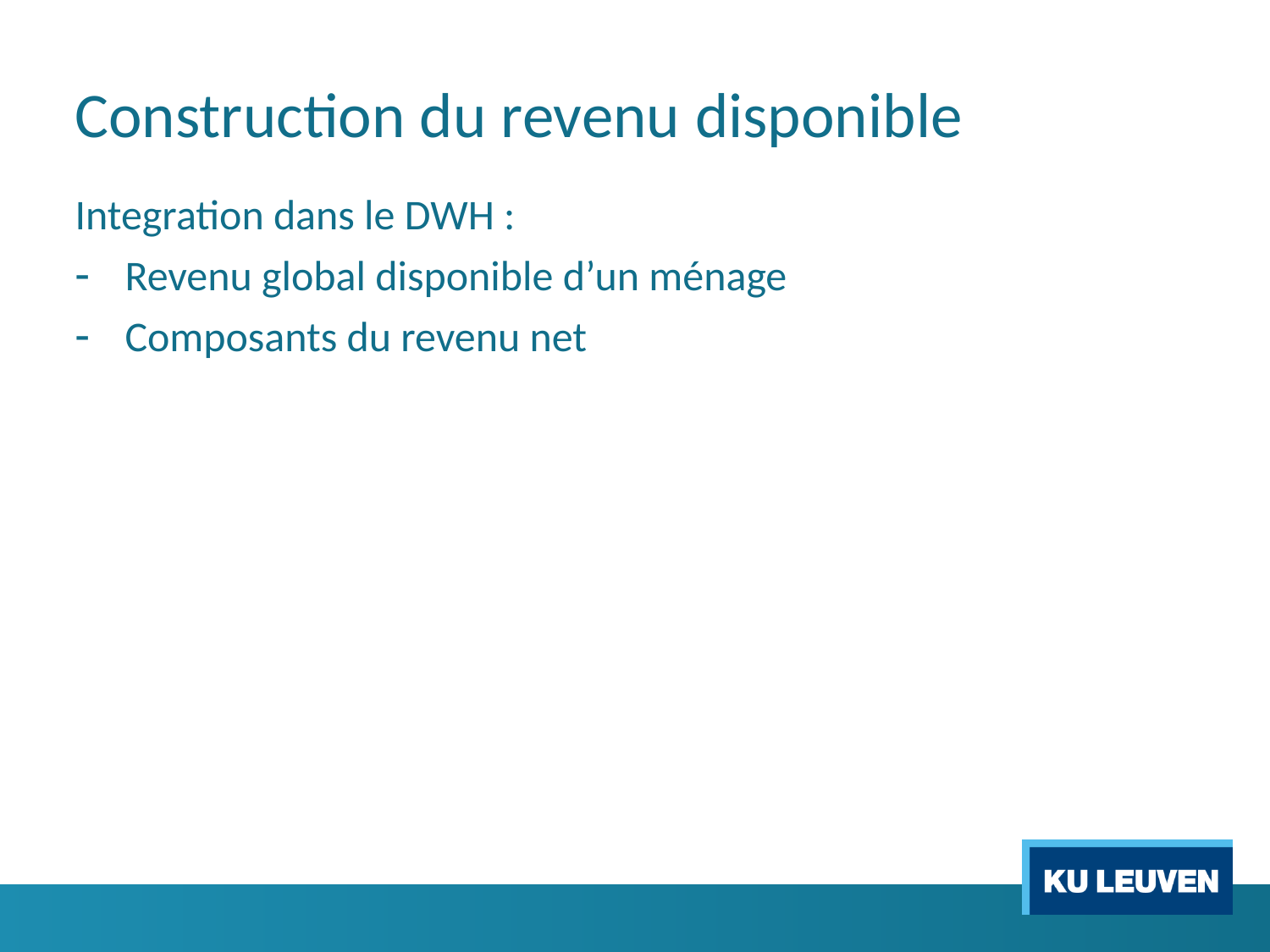

# Construction du revenu disponible
Integration dans le DWH :
Revenu global disponible d’un ménage
Composants du revenu net